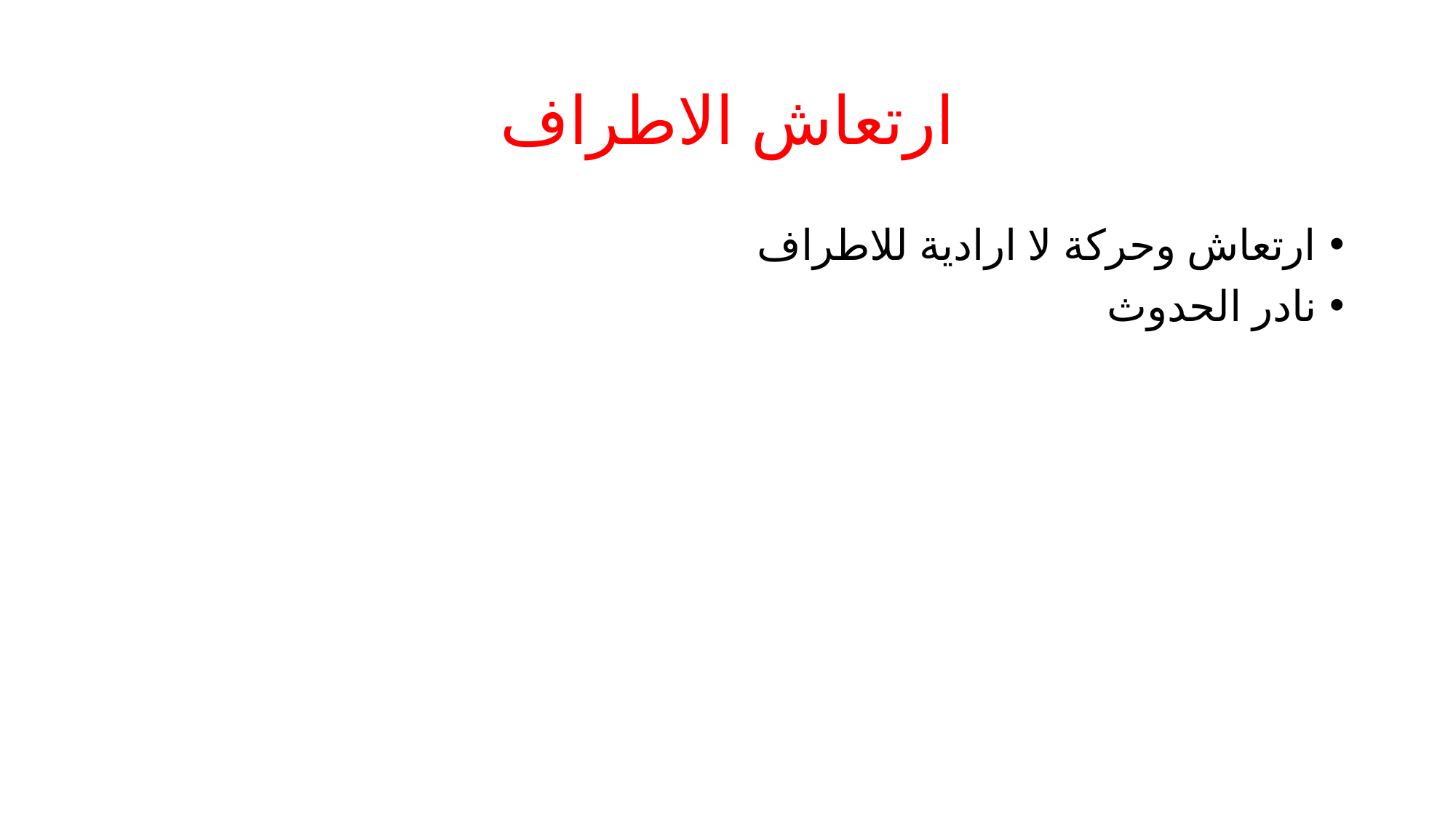

# ارتعاش الاطراف
ارتعاش وحركة لا ارادية للاطراف
نادر الحدوث